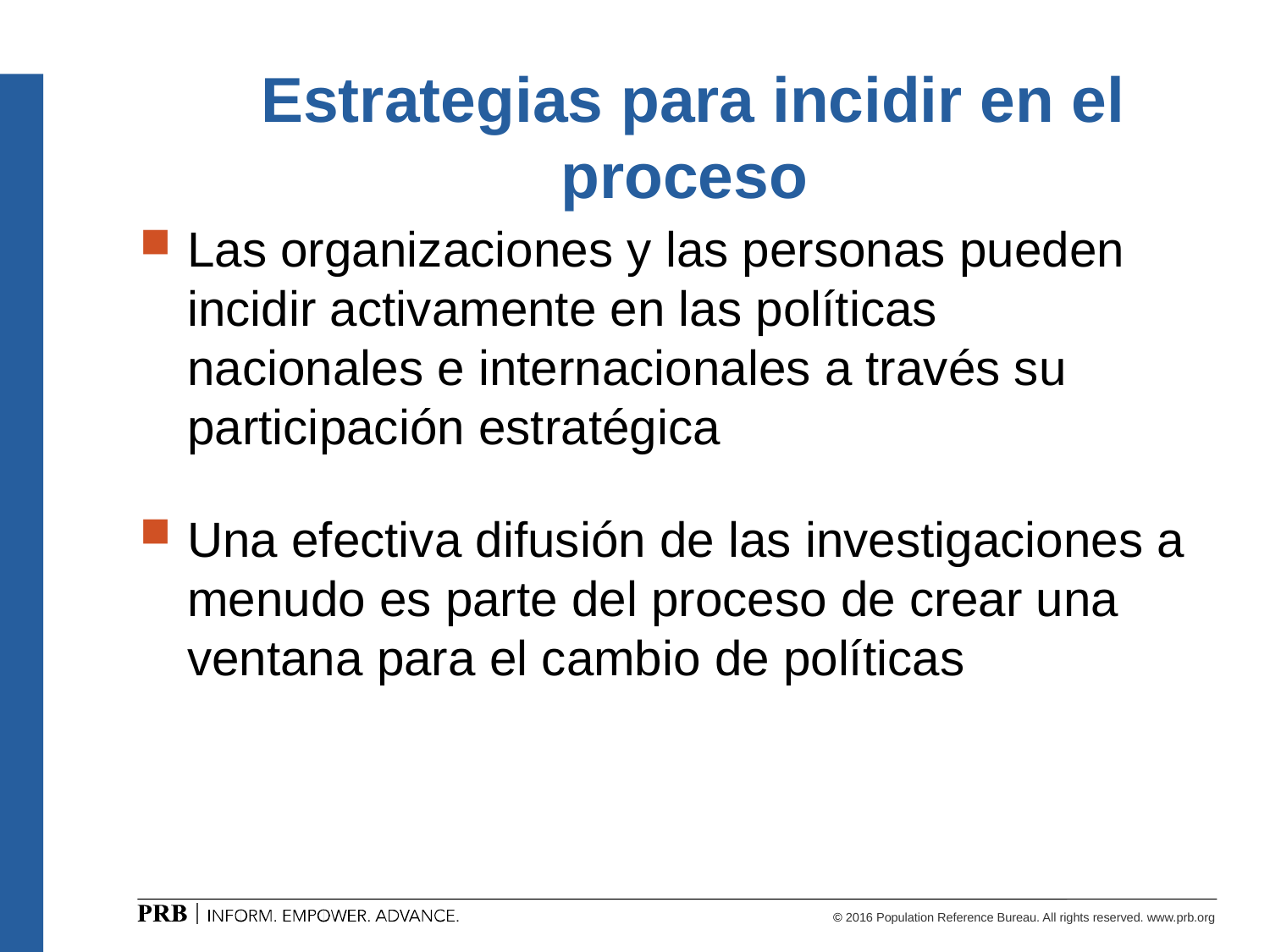

# Estrategias para incidir en el proceso
Las organizaciones y las personas pueden incidir activamente en las políticas nacionales e internacionales a través su participación estratégica
Una efectiva difusión de las investigaciones a menudo es parte del proceso de crear una ventana para el cambio de políticas